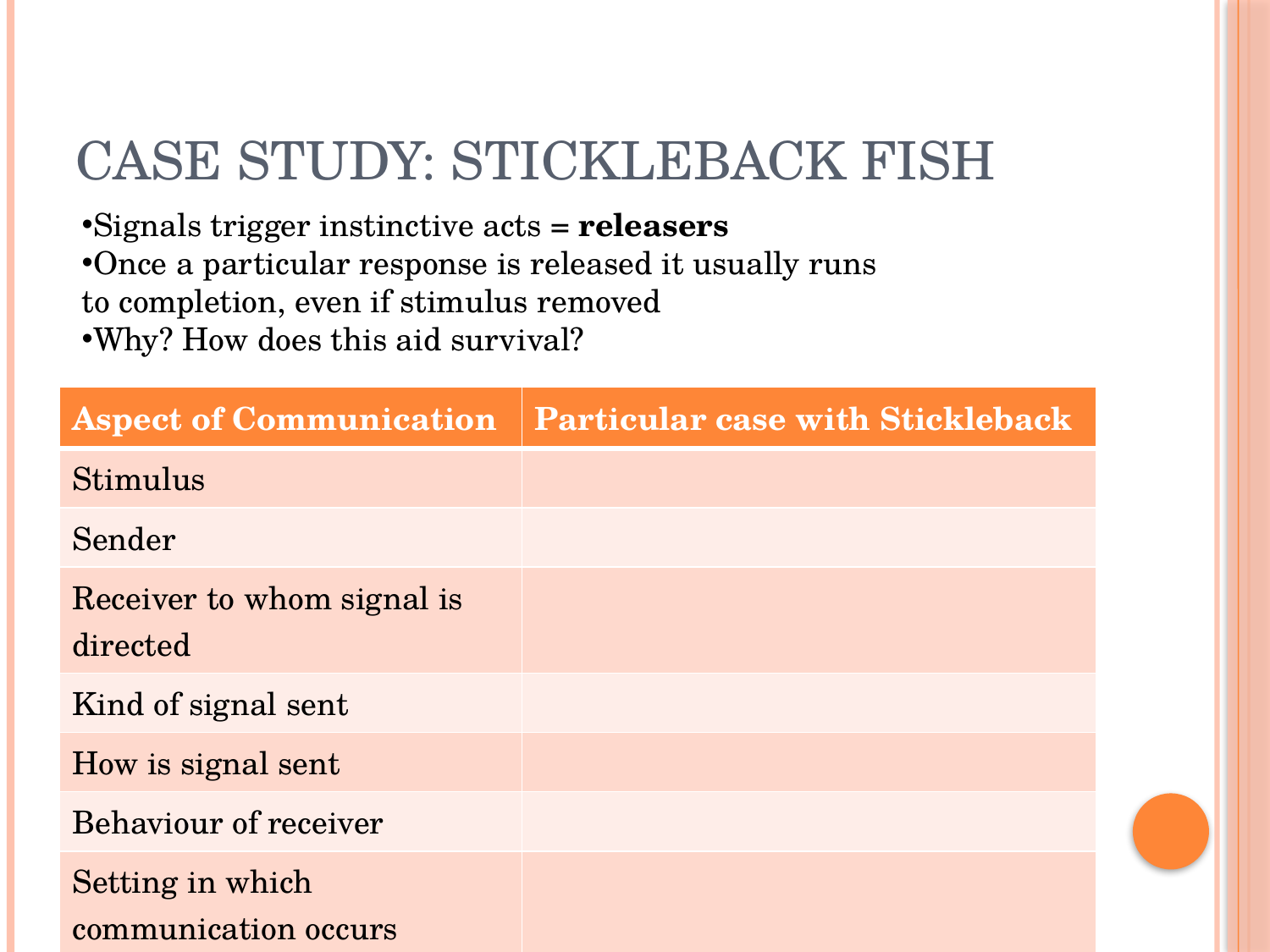

# Case Study: Stickleback fish
Signals trigger instinctive acts = releasers
Once a particular response is released it usually runs to completion, even if stimulus removed
Why? How does this aid survival?
| Aspect of Communication | Particular case with Stickleback |
| --- | --- |
| Stimulus |  |
| Sender |  |
| Receiver to whom signal is directed |  |
| Kind of signal sent |  |
| How is signal sent |  |
| Behaviour of receiver |  |
| Setting in which communication occurs |  |